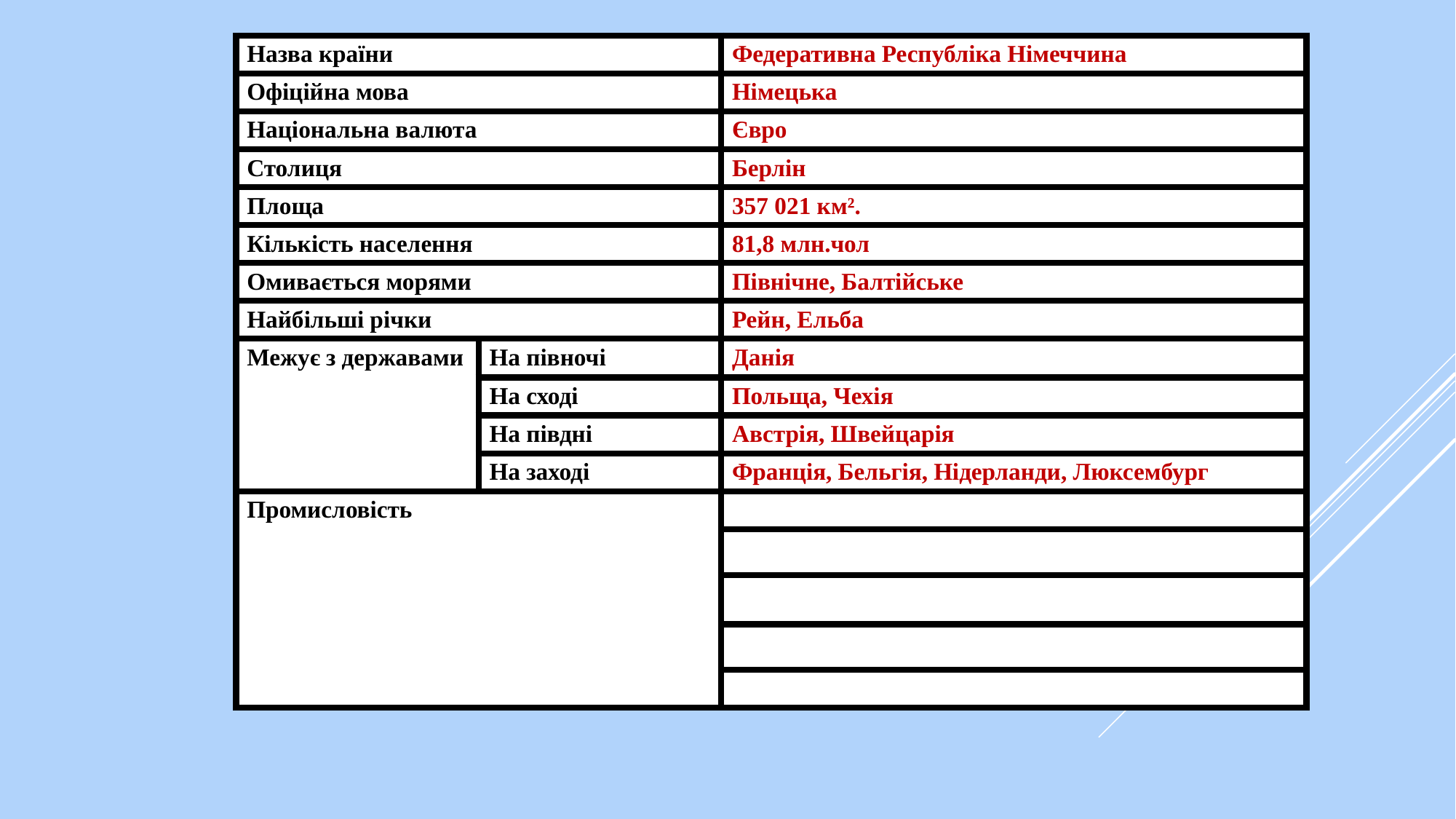

| Назва країни |  | Федеративна Республіка Німеччина |
| --- | --- | --- |
| Офіційна мова |  | Німецька |
| Національна валюта |  | Євро |
| Столиця |  | Берлін |
| Площа |  | 357 021 км². |
| Кількість населення |  | 81,8 млн.чол |
| Омивається морями |  | Північне, Балтійське |
| Найбільші річки |  | Рейн, Ельба |
| Межує з державами | На півночі | Данія |
|  | На сході | Польща, Чехія |
|  | На півдні | Австрія, Швейцарія |
|  | На заході | Франція, Бельгія, Нідерланди, Люксембург |
| Промисловість |  |  |
|  |  |  |
|  |  |  |
|  |  |  |
|  |  |  |